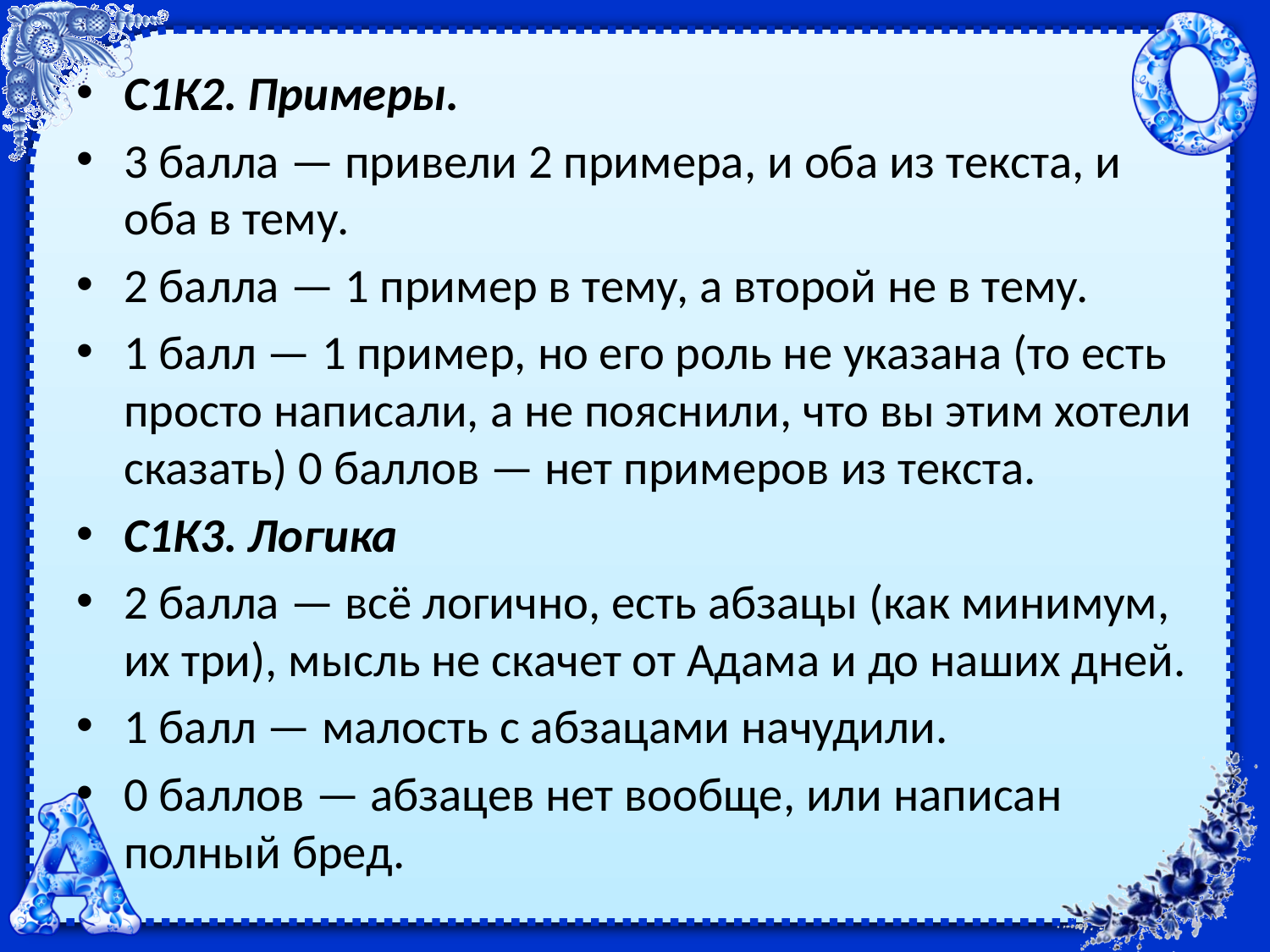

С1К2. Примеры.
3 балла — привели 2 примера, и оба из текста, и оба в тему.
2 балла — 1 пример в тему, а второй не в тему.
1 балл — 1 пример, но его роль не указана (то есть просто написали, а не пояснили, что вы этим хотели сказать) 0 баллов — нет примеров из текста.
С1К3. Логика
2 балла — всё логично, есть абзацы (как минимум, их три), мысль не скачет от Адама и до наших дней.
1 балл — малость с абзацами начудили.
0 баллов — абзацев нет вообще, или написан полный бред.